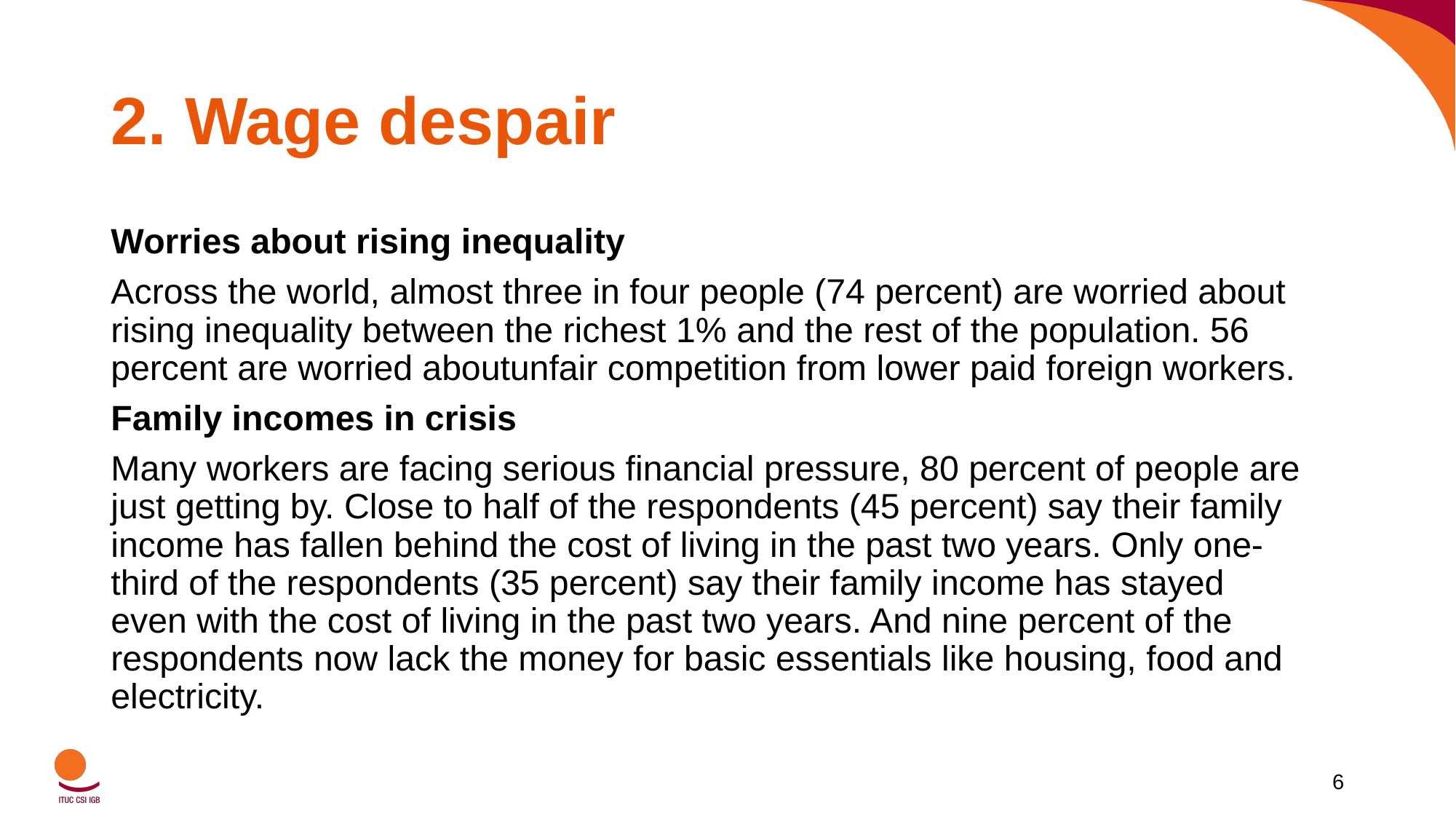

# 2. Wage despair
Worries about rising inequality
Across the world, almost three in four people (74 percent) are worried about rising inequality between the richest 1% and the rest of the population. 56 percent are worried aboutunfair competition from lower paid foreign workers.
Family incomes in crisis
Many workers are facing serious financial pressure, 80 percent of people are just getting by. Close to half of the respondents (45 percent) say their family income has fallen behind the cost of living in the past two years. Only one-third of the respondents (35 percent) say their family income has stayed even with the cost of living in the past two years. And nine percent of the respondents now lack the money for basic essentials like housing, food and electricity.